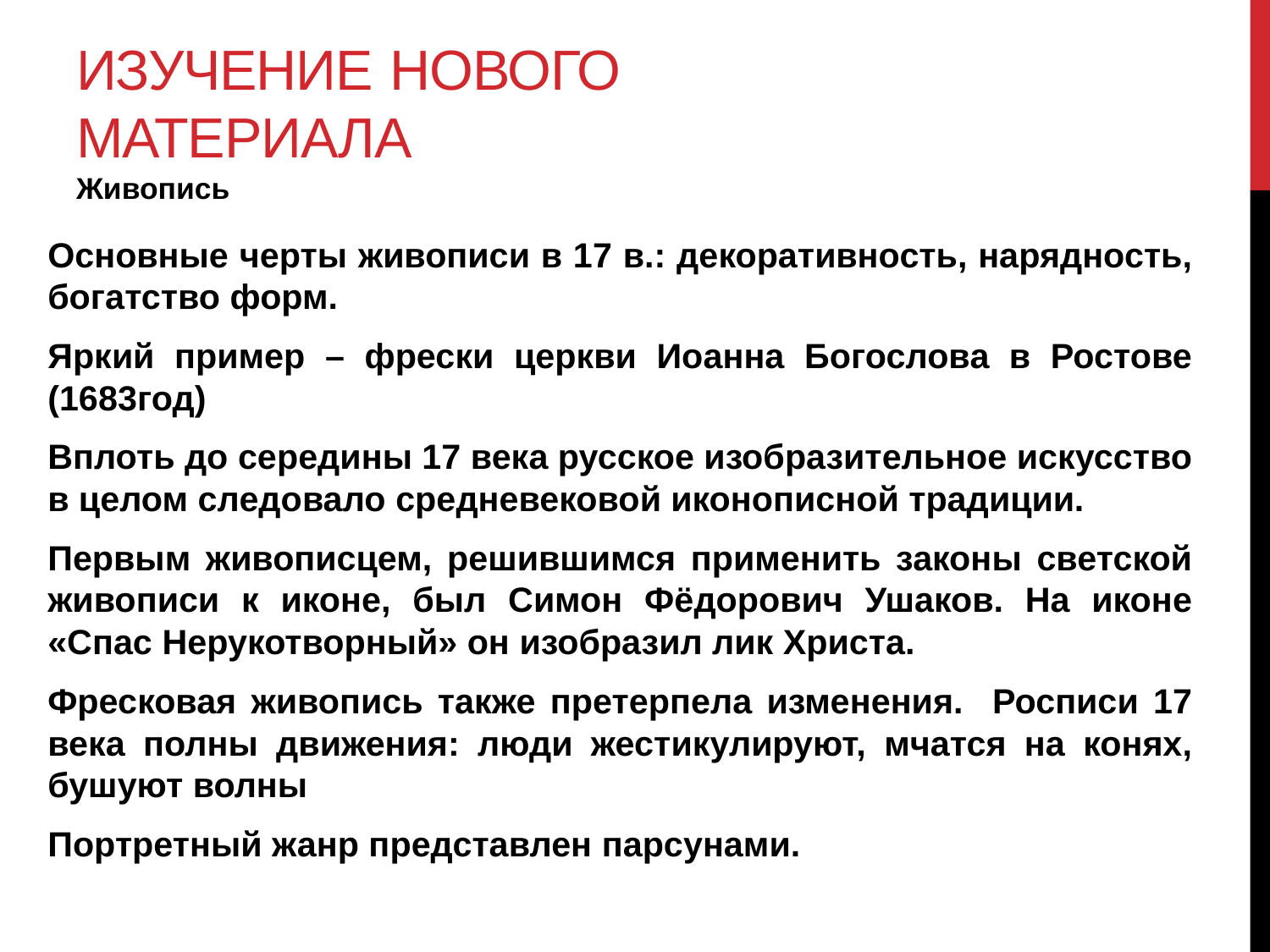

# Изучение нового материала Живопись
Основные черты живописи в 17 в.: декоративность, нарядность, богатство форм.
Яркий пример – фрески церкви Иоанна Богослова в Ростове (1683год)
Вплоть до середины 17 века русское изобразительное искусство в целом следовало средневековой иконописной традиции.
Первым живописцем, решившимся применить законы светской живописи к иконе, был Симон Фёдорович Ушаков. На иконе «Спас Нерукотворный» он изобразил лик Христа.
Фресковая живопись также претерпела изменения.  Росписи 17 века полны движения: люди жестикулируют, мчатся на конях, бушуют волны
Портретный жанр представлен парсунами.